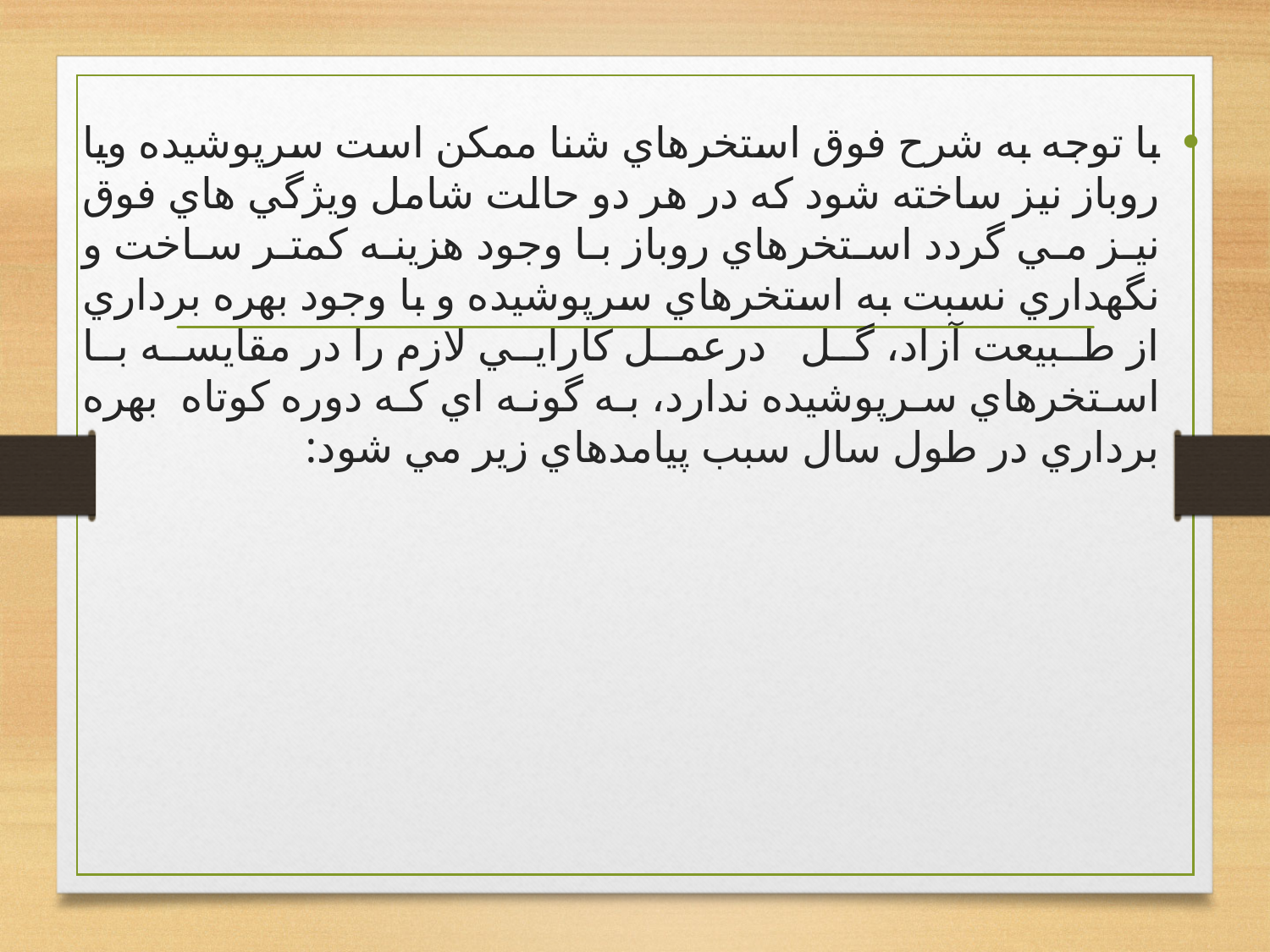

با توجه به شرح فوق استخرهاي شنا ممكن است سرپوشيده ويا روباز نيز ساخته شود كه در هر دو حالت شامل ويژگي هاي فوق نيز مي گردد استخرهاي روباز با وجود هزينه كمتر ساخت و نگهداري نسبت به استخرهاي سرپوشيده و با وجود بهره برداري از طبيعت آزاد، گل درعمل كارايي لازم را در مقايسه با استخرهاي سرپوشيده ندارد، به گونه اي كه دوره كوتاه  بهره برداري در طول سال سبب پيامدهاي زير مي شود: